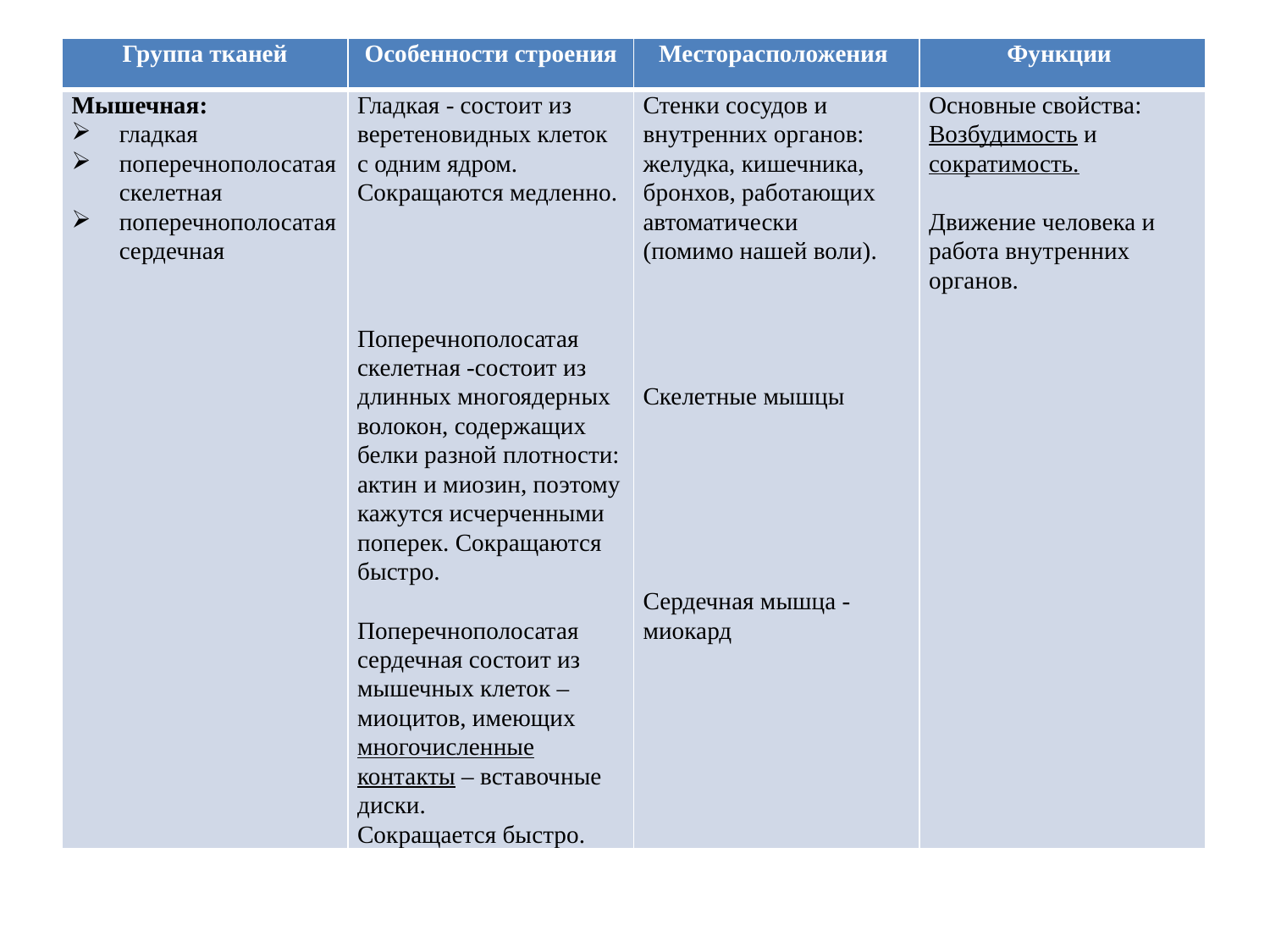

| Группа тканей | Особенности строения | Месторасположения | Функции |
| --- | --- | --- | --- |
| Мышечная: гладкая поперечнополосатая скелетная поперечнополосатая сердечная | Гладкая - состоит из веретеновидных клеток с одним ядром. Сокращаются медленно.         Поперечнополосатая скелетная -состоит из длинных многоядерных волокон, содержащих белки разной плотности: актин и миозин, поэтому кажутся исчерченными поперек. Сокращаются быстро.   Поперечнополосатая сердечная состоит из мышечных клеток –миоцитов, имеющих многочисленные контакты – вставочные диски. Сокращается быстро. | Стенки сосудов и внутренних органов: желудка, кишечника, бронхов, работающих автоматически (помимо нашей воли).         Скелетные мышцы             Сердечная мышца - миокард | Основные свойства: Возбудимость и сократимость.   Движение человека и работа внутренних органов. |
#